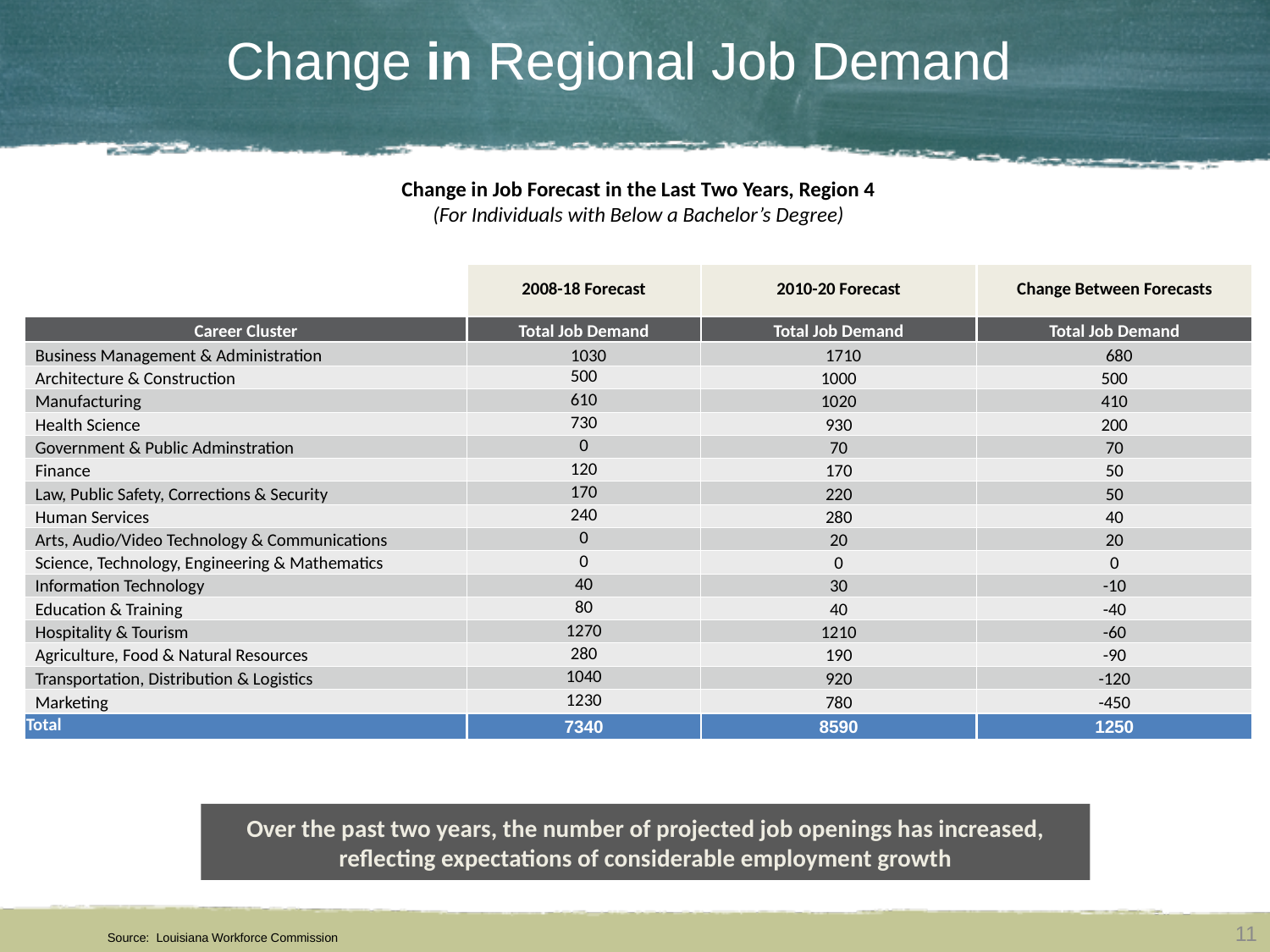

Change in Regional Job Demand
Change in Job Forecast in the Last Two Years, Region 4
(For Individuals with Below a Bachelor’s Degree)
|  | 2008-18 Forecast | 2010-20 Forecast | Change Between Forecasts |
| --- | --- | --- | --- |
| Career Cluster | Total Job Demand | Total Job Demand | Total Job Demand |
| Business Management & Administration | 1030 | 1710 | 680 |
| Architecture & Construction | 500 | 1000 | 500 |
| Manufacturing | 610 | 1020 | 410 |
| Health Science | 730 | 930 | 200 |
| Government & Public Adminstration | 0 | 70 | 70 |
| Finance | 120 | 170 | 50 |
| Law, Public Safety, Corrections & Security | 170 | 220 | 50 |
| Human Services | 240 | 280 | 40 |
| Arts, Audio/Video Technology & Communications | 0 | 20 | 20 |
| Science, Technology, Engineering & Mathematics | 0 | 0 | 0 |
| Information Technology | 40 | 30 | -10 |
| Education & Training | 80 | 40 | -40 |
| Hospitality & Tourism | 1270 | 1210 | -60 |
| Agriculture, Food & Natural Resources | 280 | 190 | -90 |
| Transportation, Distribution & Logistics | 1040 | 920 | -120 |
| Marketing | 1230 | 780 | -450 |
| Total | 7340 | 8590 | 1250 |
Over the past two years, the number of projected job openings has increased, reflecting expectations of considerable employment growth
11
Source:  Louisiana Workforce Commission